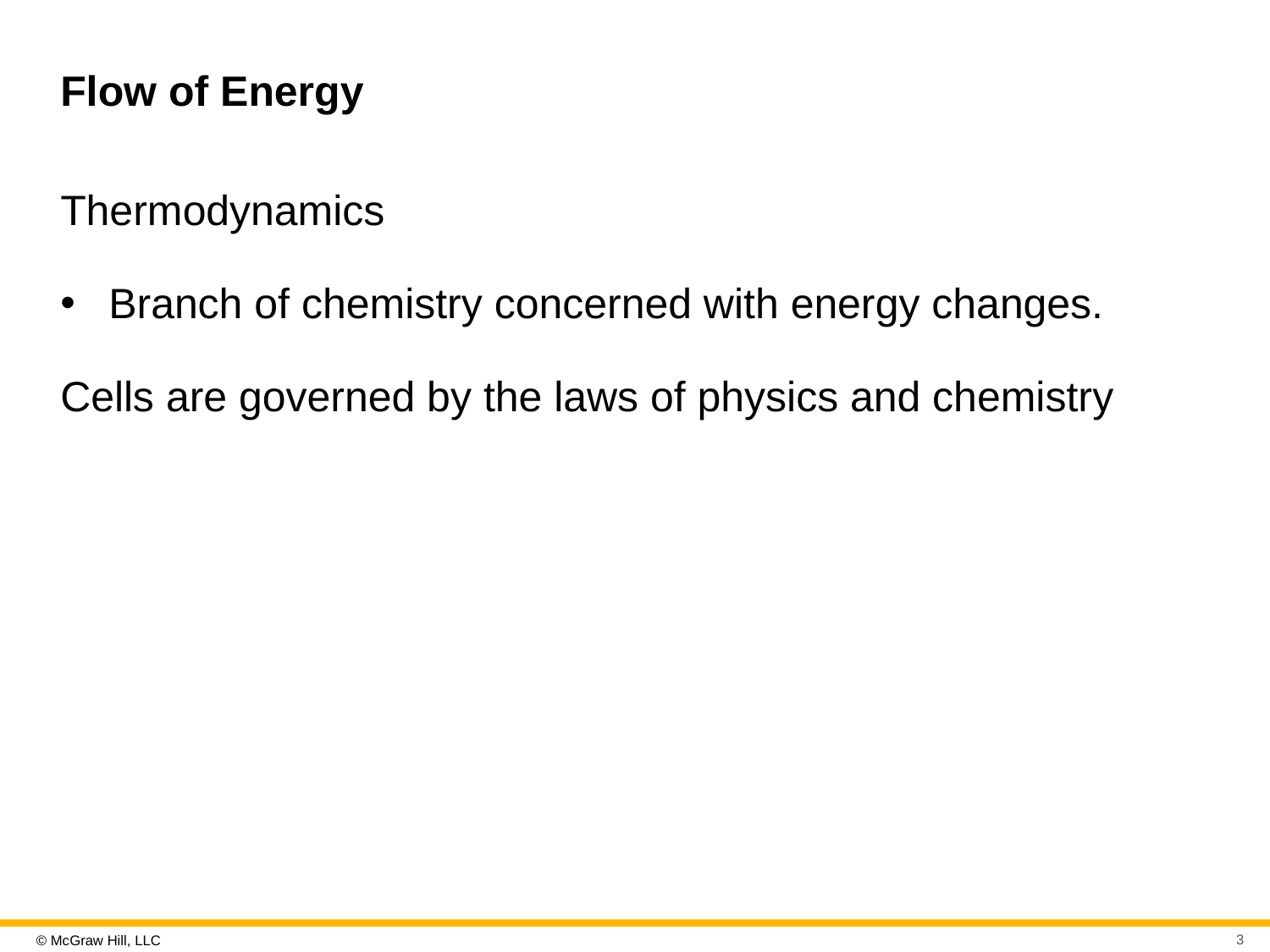

# Flow of Energy
Thermodynamics
Branch of chemistry concerned with energy changes.
Cells are governed by the laws of physics and chemistry
3